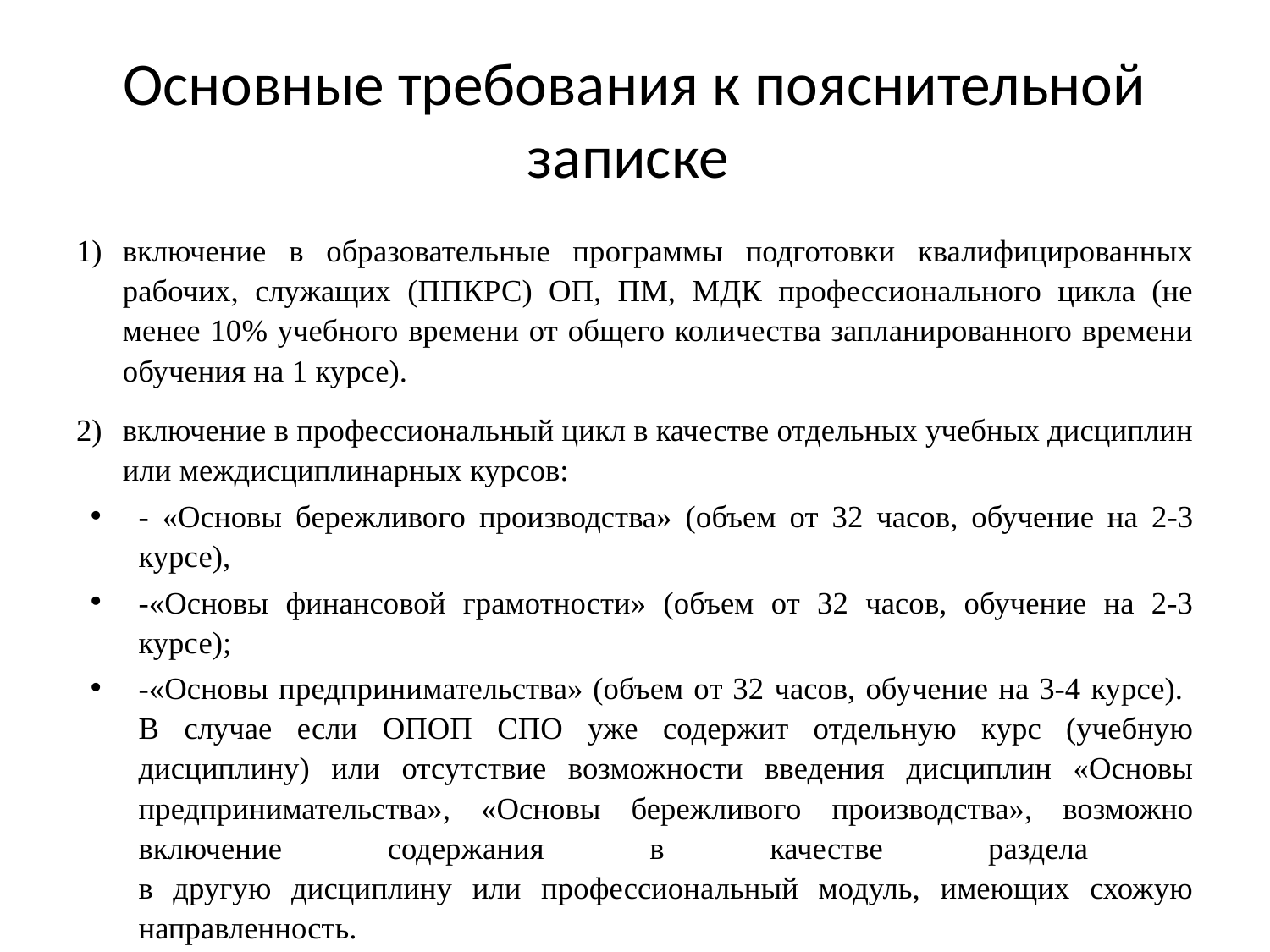

# Основные требования к пояснительной записке
включение в образовательные программы подготовки квалифицированных рабочих, служащих (ППКРС) ОП, ПМ, МДК профессионального цикла (не менее 10% учебного времени от общего количества запланированного времени обучения на 1 курсе).
включение в профессиональный цикл в качестве отдельных учебных дисциплин или междисциплинарных курсов:
- «Основы бережливого производства» (объем от 32 часов, обучение на 2-3 курсе),
-«Основы финансовой грамотности» (объем от 32 часов, обучение на 2-3 курсе);
-«Основы предпринимательства» (объем от 32 часов, обучение на 3-4 курсе).
В случае если ОПОП СПО уже содержит отдельную курс (учебную дисциплину) или отсутствие возможности введения дисциплин «Основы предпринимательства», «Основы бережливого производства», возможно включение содержания в качестве раздела
в другую дисциплину или профессиональный модуль, имеющих схожую направленность.